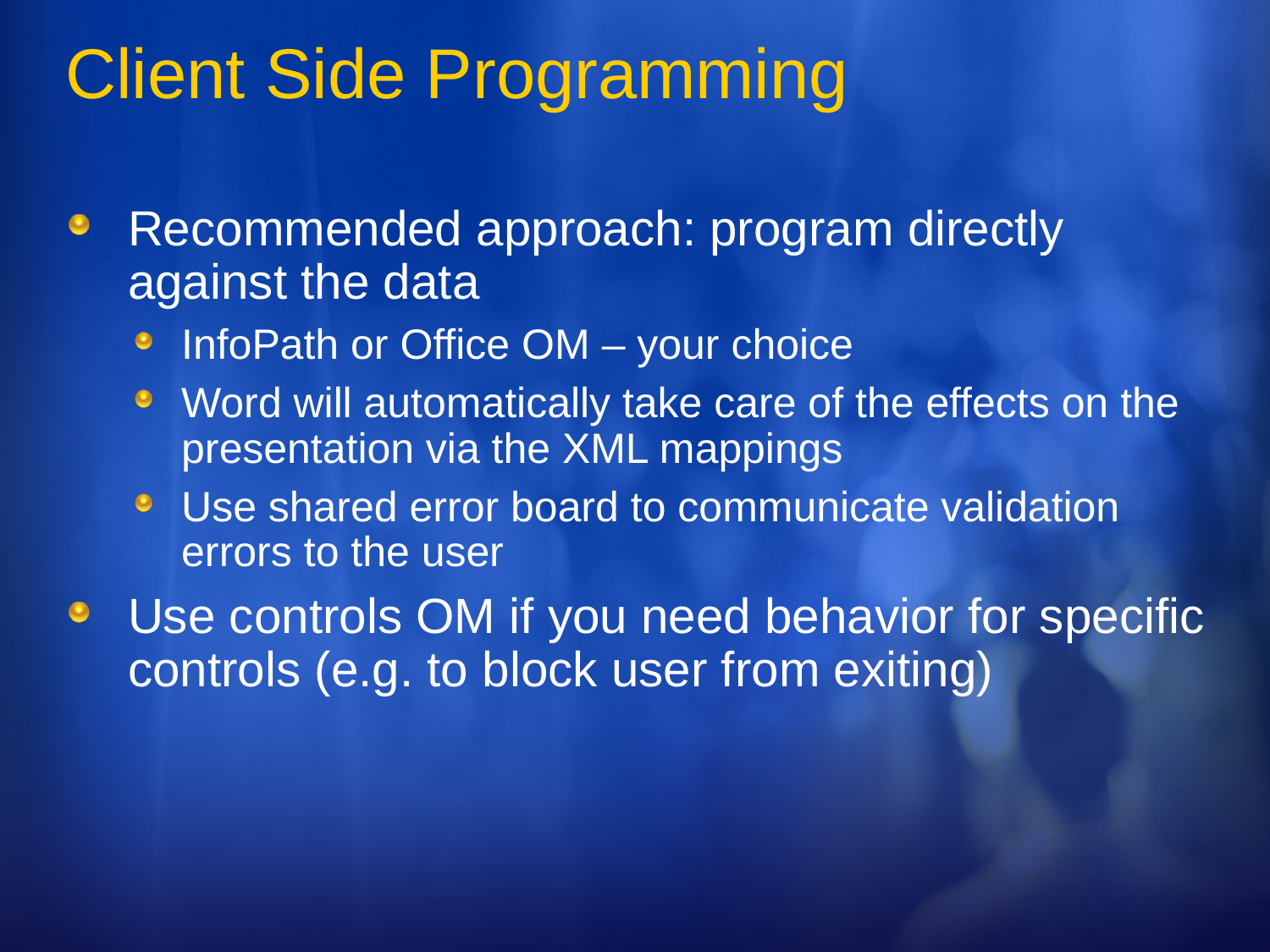

# Client Side Programming
Recommended approach: program directly against the data
InfoPath or Office OM – your choice
Word will automatically take care of the effects on the presentation via the XML mappings
Use shared error board to communicate validation errors to the user
Use controls OM if you need behavior for specific controls (e.g. to block user from exiting)